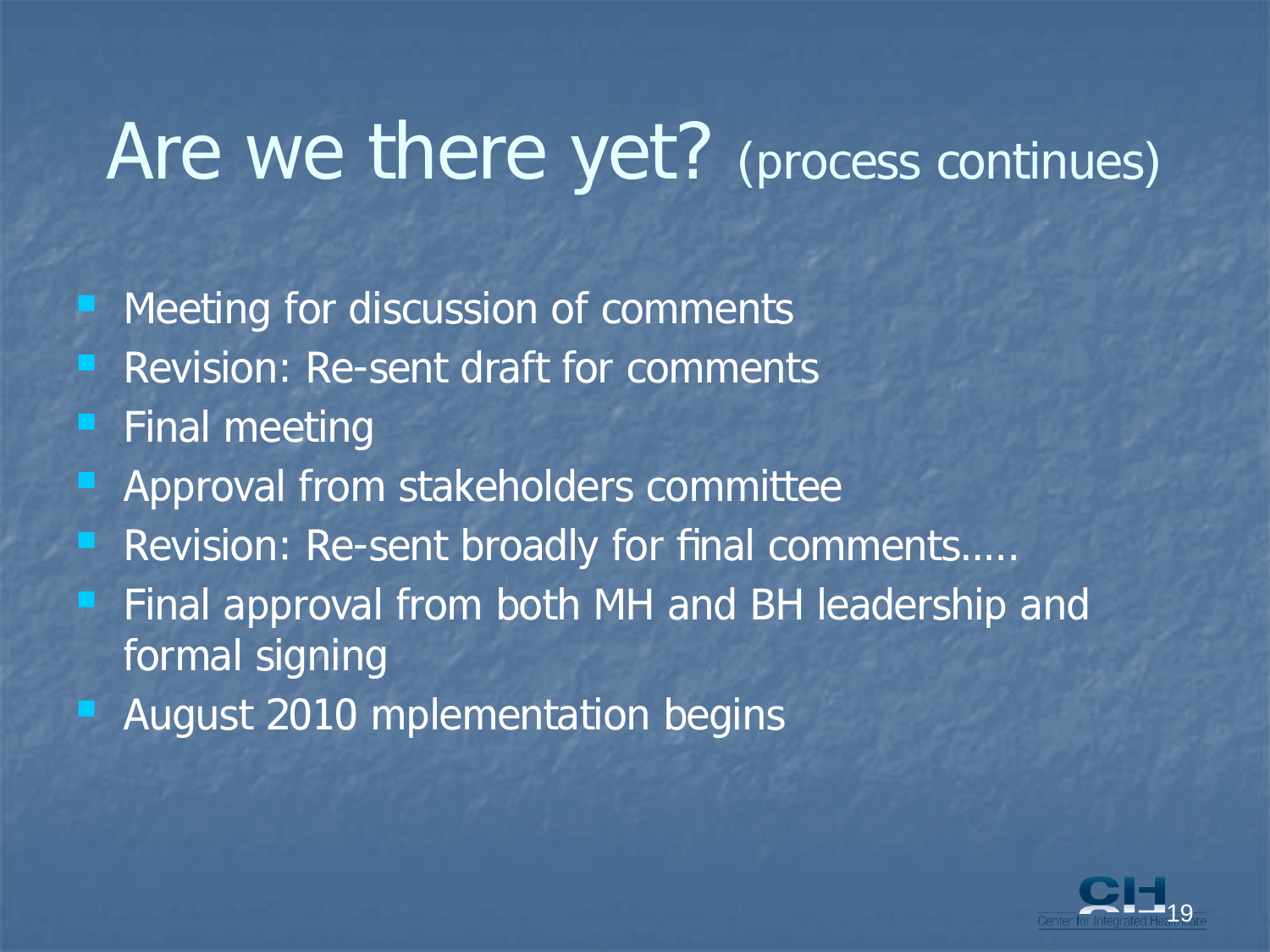

# Are we there yet? (process continues)
Meeting for discussion of comments
Revision: Re-sent draft for comments
Final meeting
Approval from stakeholders committee
Revision: Re-sent broadly for final comments…..
Final approval from both MH and BH leadership and formal signing
August 2010 mplementation begins
19